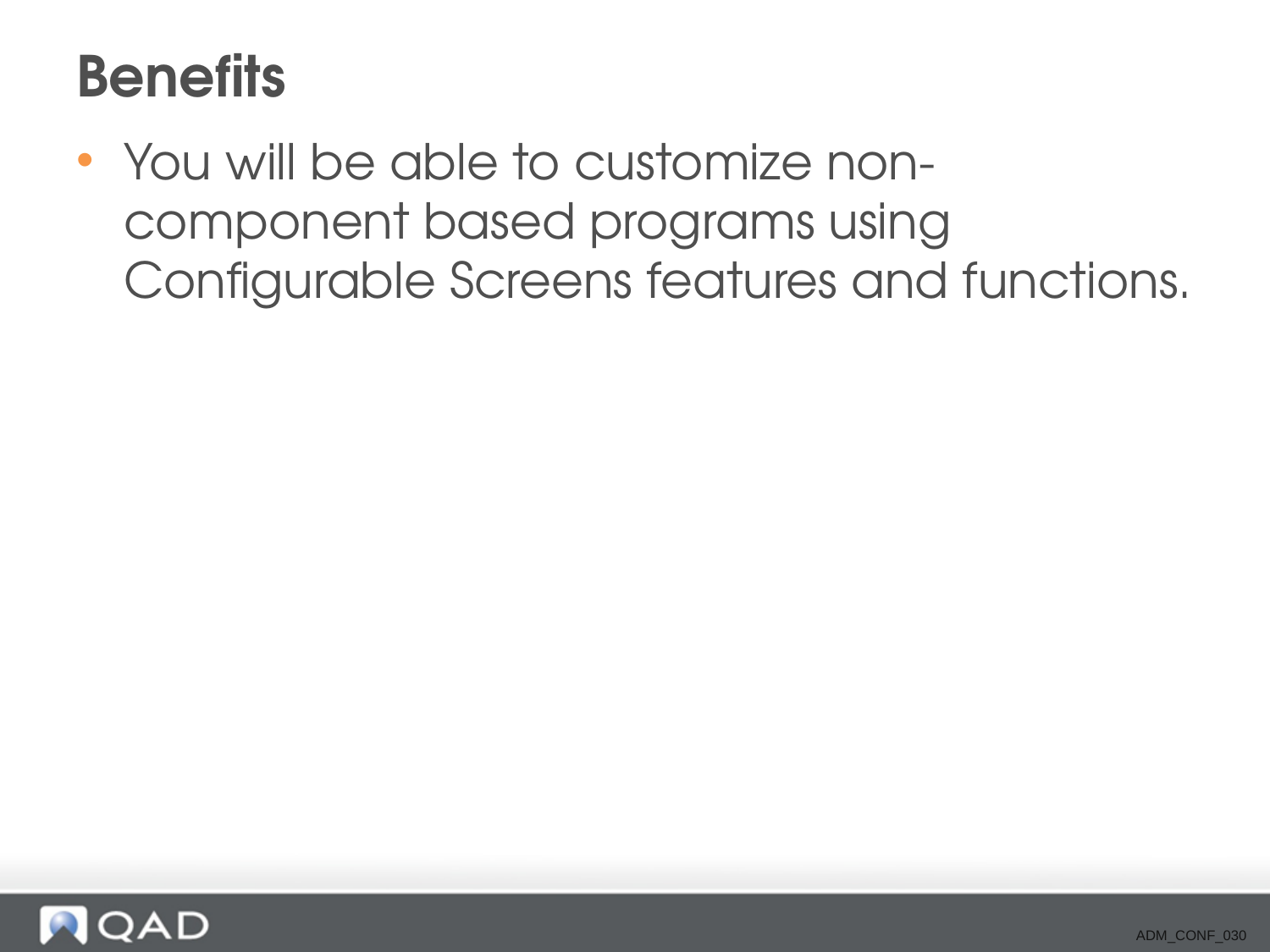

# Benefits
You will be able to customize non-component based programs using Configurable Screens features and functions.

ADM_CONF_030